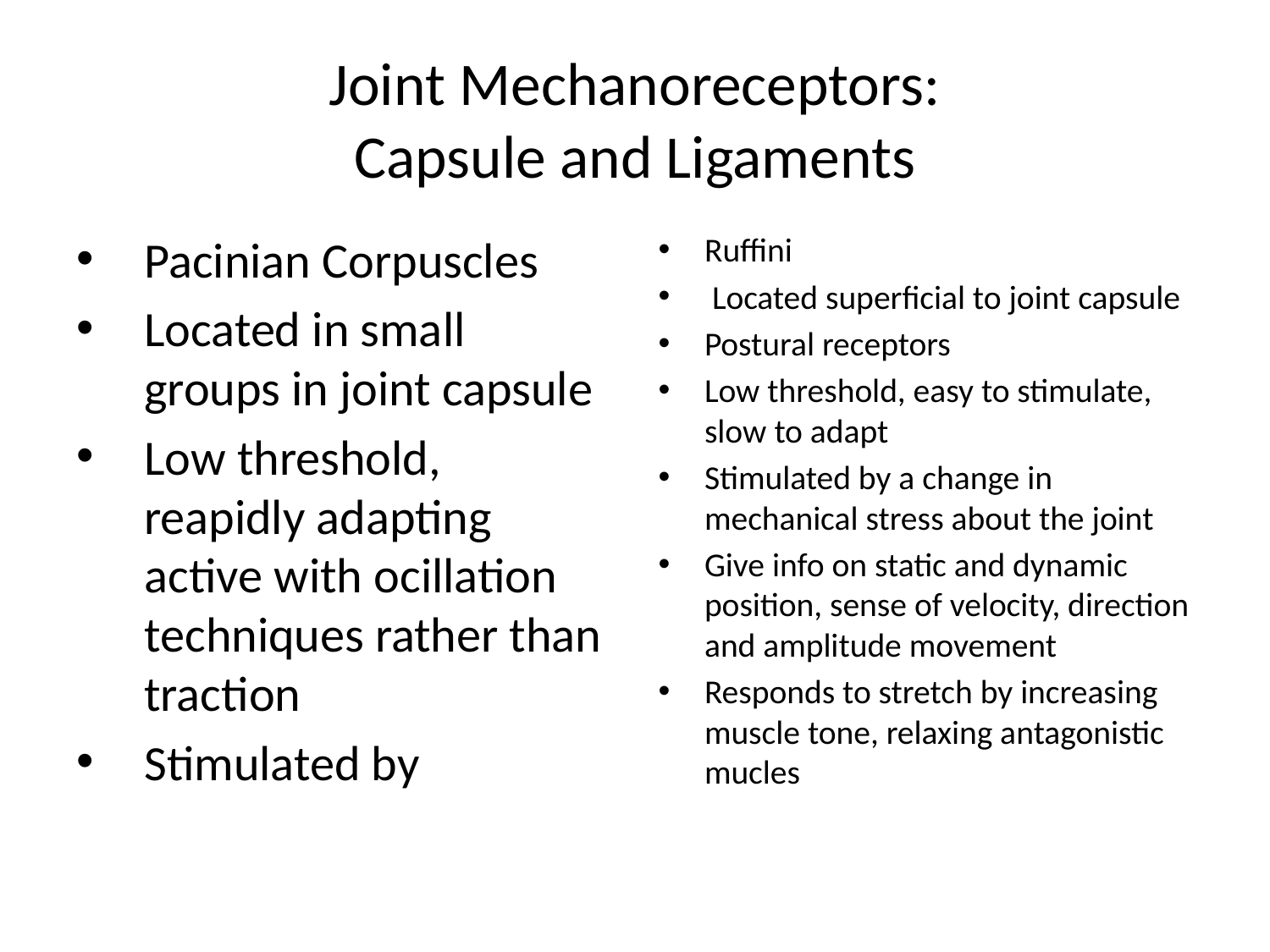

# Joint Mechanoreceptors: Capsule and Ligaments
Pacinian Corpuscles
Located in small groups in joint capsule
Low threshold, reapidly adapting active with ocillation techniques rather than traction
Stimulated by
Ruffini
 Located superficial to joint capsule
Postural receptors
Low threshold, easy to stimulate, slow to adapt
Stimulated by a change in mechanical stress about the joint
Give info on static and dynamic position, sense of velocity, direction and amplitude movement
Responds to stretch by increasing muscle tone, relaxing antagonistic mucles